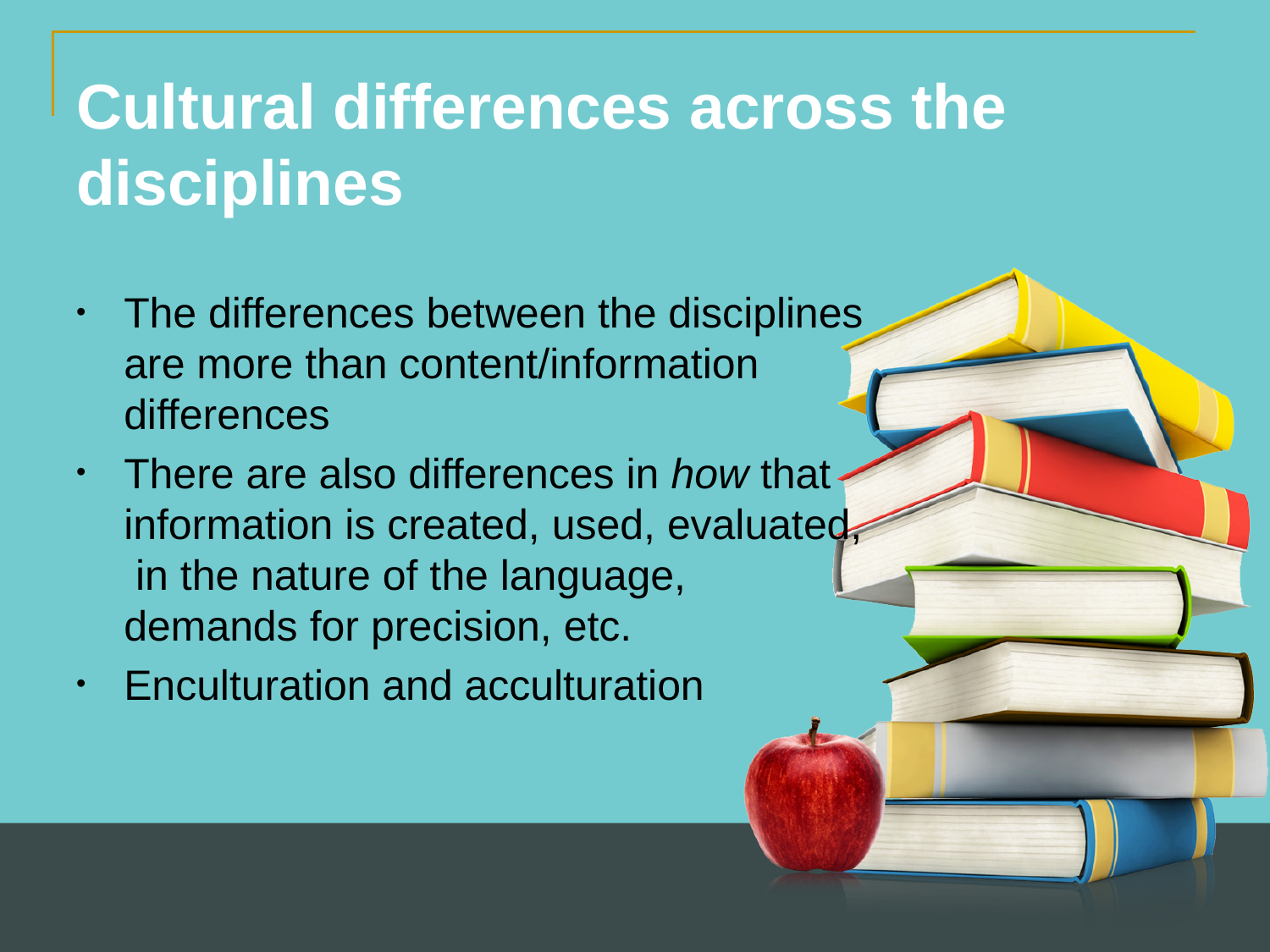

Cultural differences across the disciplines

The differences between the disciplines                    are more than content/information                 differences
There are also differences in how that             information is created, used, evaluated,                          in the nature of the language,                              demands for precision, etc.
Enculturation and acculturation